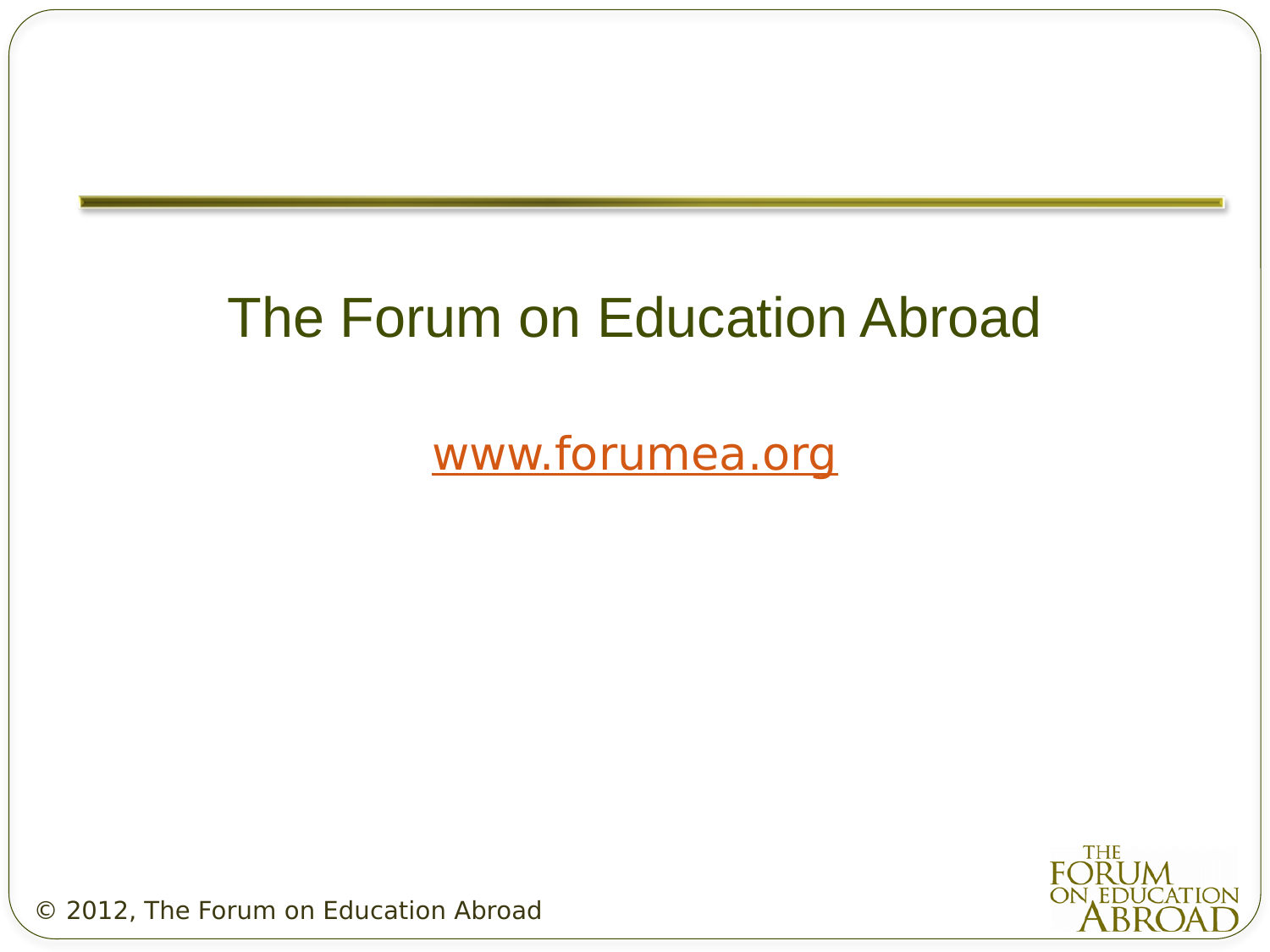

# The Forum on Education Abroad

www.forumea.org